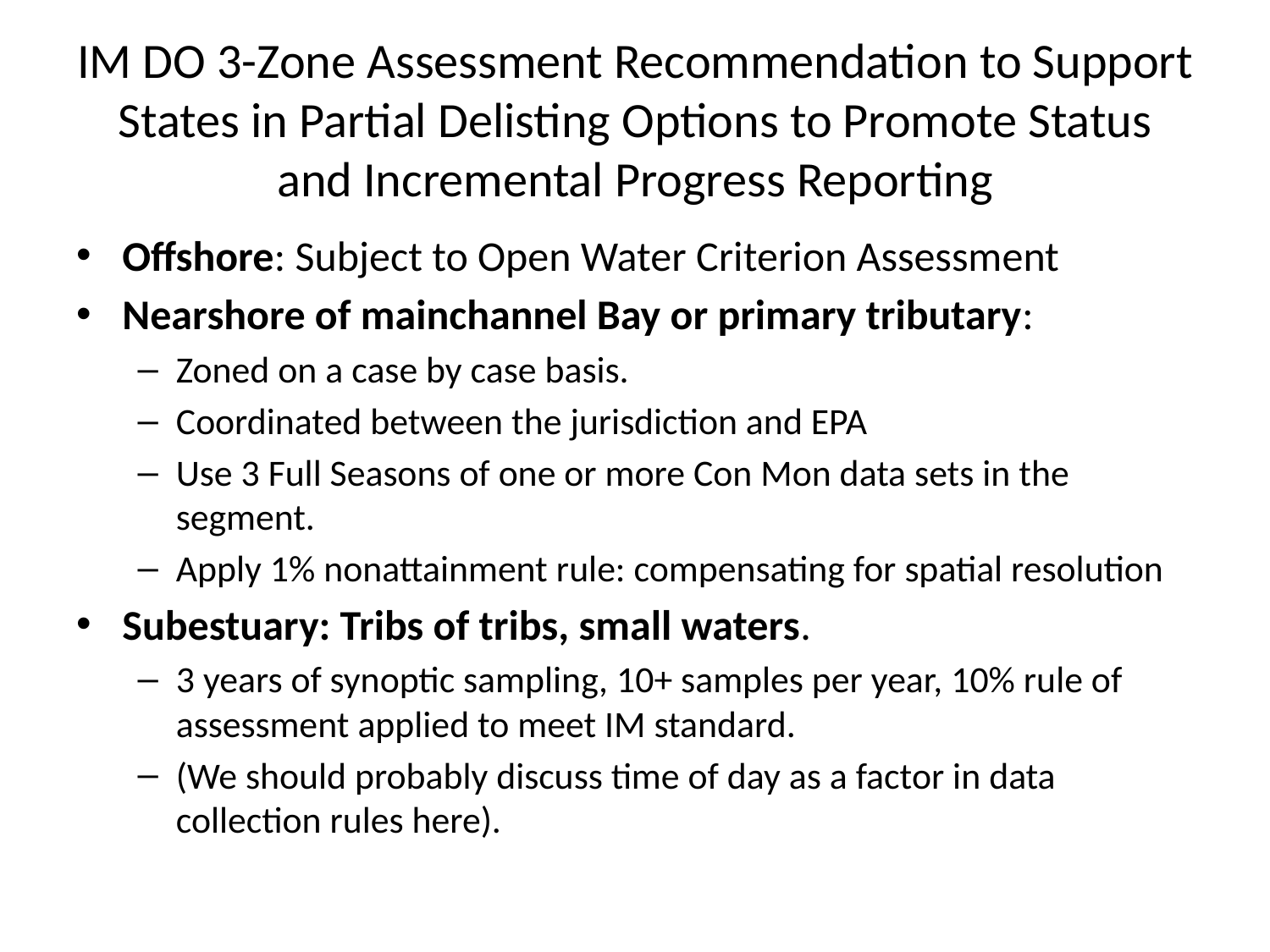

# IM DO 3-Zone Assessment Recommendation to Support States in Partial Delisting Options to Promote Status and Incremental Progress Reporting
Offshore: Subject to Open Water Criterion Assessment
Nearshore of mainchannel Bay or primary tributary:
Zoned on a case by case basis.
Coordinated between the jurisdiction and EPA
Use 3 Full Seasons of one or more Con Mon data sets in the segment.
Apply 1% nonattainment rule: compensating for spatial resolution
Subestuary: Tribs of tribs, small waters.
3 years of synoptic sampling, 10+ samples per year, 10% rule of assessment applied to meet IM standard.
(We should probably discuss time of day as a factor in data collection rules here).